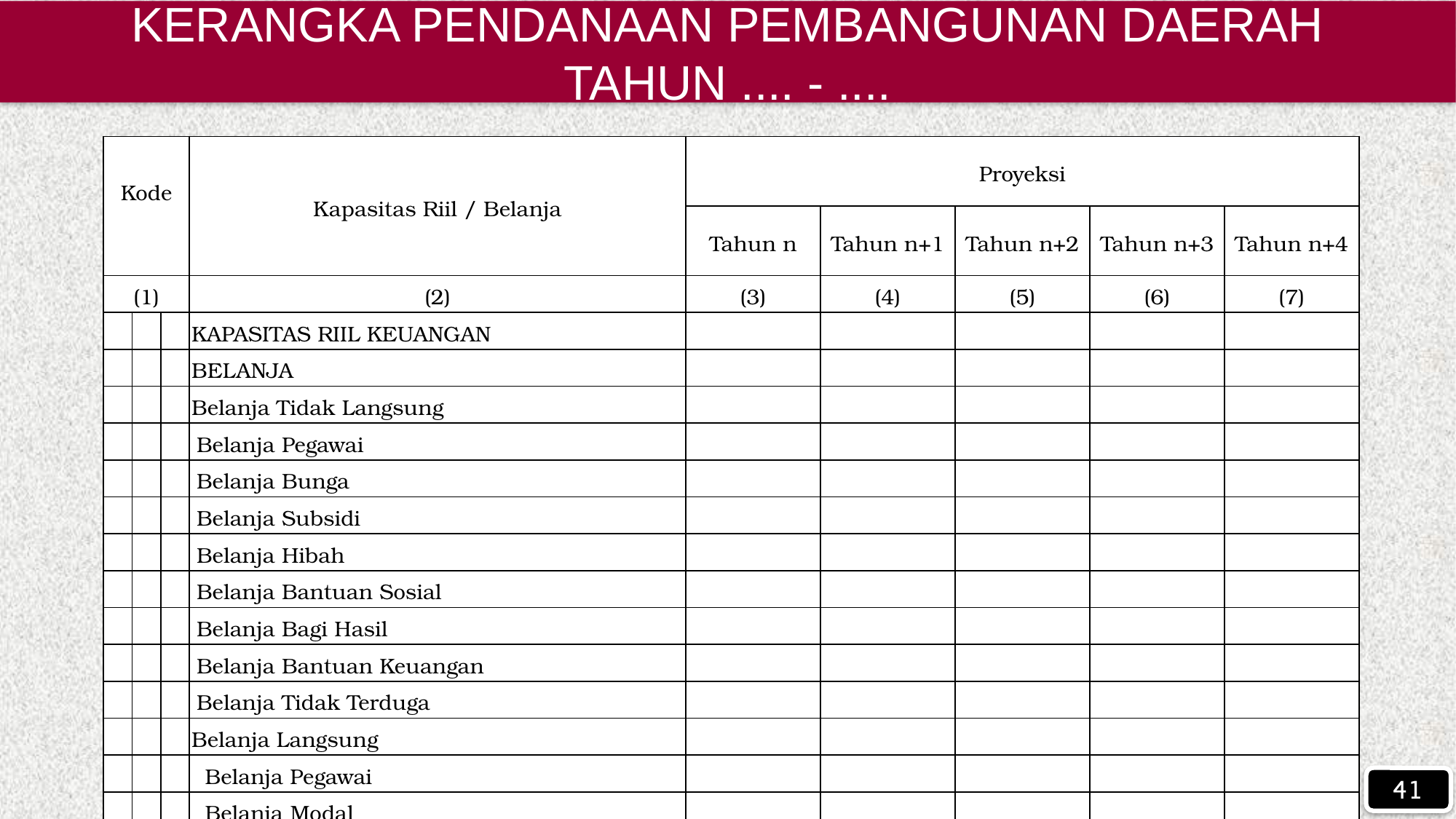

KERANGKA PENDANAAN PEMBANGUNAN DAERAH TAHUN .... - ....
| Kode |  |  | Kapasitas Riil / Belanja | Proyeksi |  |  |  |  |
| --- | --- | --- | --- | --- | --- | --- | --- | --- |
|  |  |  |  | Tahun n | Tahun n+1 | Tahun n+2 | Tahun n+3 | Tahun n+4 |
| (1) |  |  | (2) | (3) | (4) | (5) | (6) | (7) |
|  |  |  | Kapasitas riil keuangan |  |  |  |  |  |
|  |  |  | Belanja |  |  |  |  |  |
|  |  |  | Belanja Tidak Langsung |  |  |  |  |  |
|  |  |  | Belanja Pegawai |  |  |  |  |  |
|  |  |  | Belanja Bunga |  |  |  |  |  |
|  |  |  | Belanja Subsidi |  |  |  |  |  |
|  |  |  | Belanja Hibah |  |  |  |  |  |
|  |  |  | Belanja Bantuan Sosial |  |  |  |  |  |
|  |  |  | Belanja Bagi Hasil |  |  |  |  |  |
|  |  |  | Belanja Bantuan Keuangan |  |  |  |  |  |
|  |  |  | Belanja Tidak Terduga |  |  |  |  |  |
|  |  |  | Belanja Langsung |  |  |  |  |  |
|  |  |  | Belanja Pegawai |  |  |  |  |  |
|  |  |  | Belanja Modal |  |  |  |  |  |
|  |  |  | Belanja Barang dan Jasa |  |  |  |  |  |
41